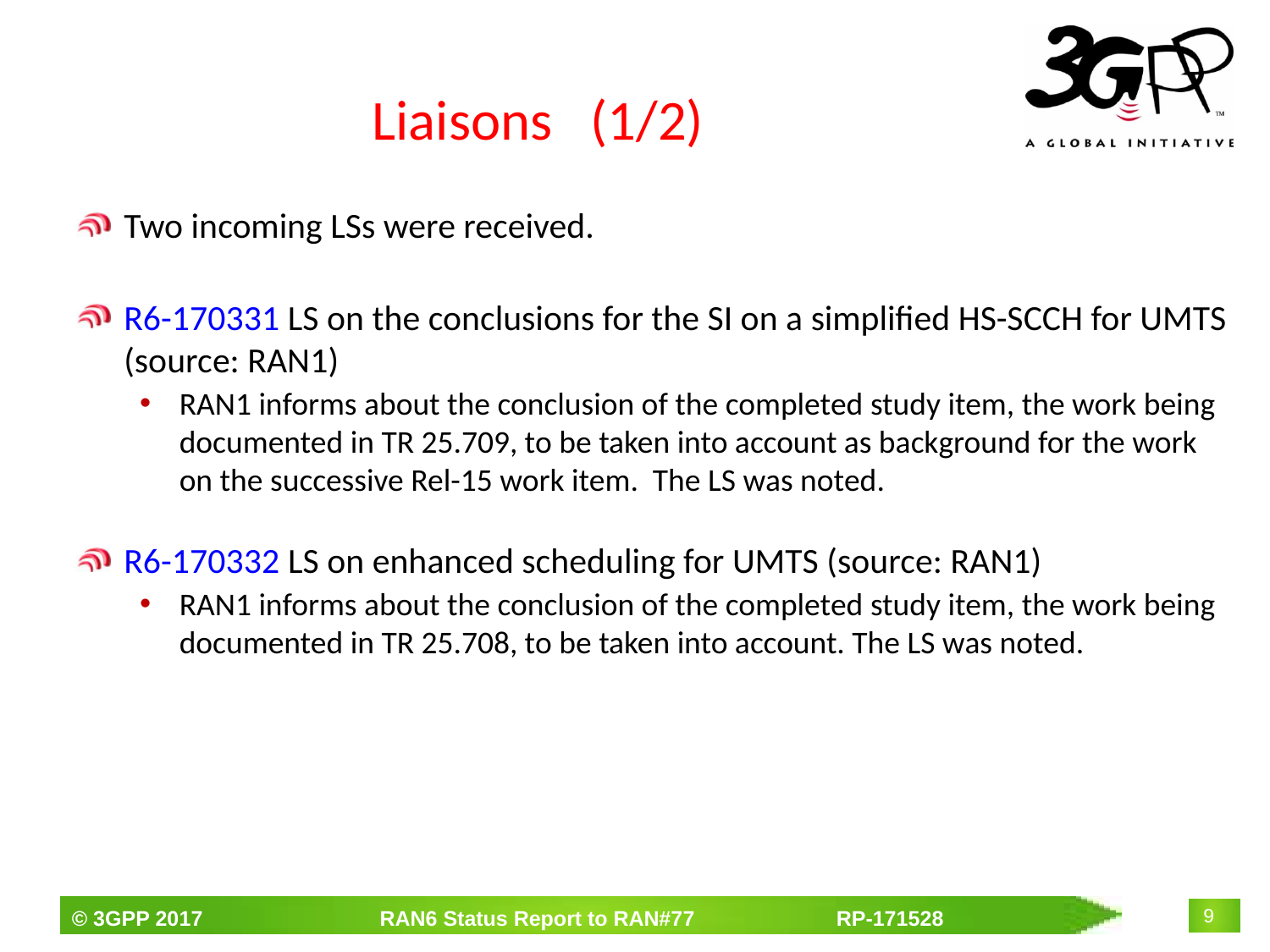

# Liaisons   (1/2)
Two incoming LSs were received.

R6-170331 LS on the conclusions for the SI on a simplified HS-SCCH for UMTS (source: RAN1)
RAN1 informs about the conclusion of the completed study item, the work being documented in TR 25.709, to be taken into account as background for the work on the successive Rel-15 work item.  The LS was noted.

R6-170332 LS on enhanced scheduling for UMTS (source: RAN1)
RAN1 informs about the conclusion of the completed study item, the work being documented in TR 25.708, to be taken into account. The LS was noted.